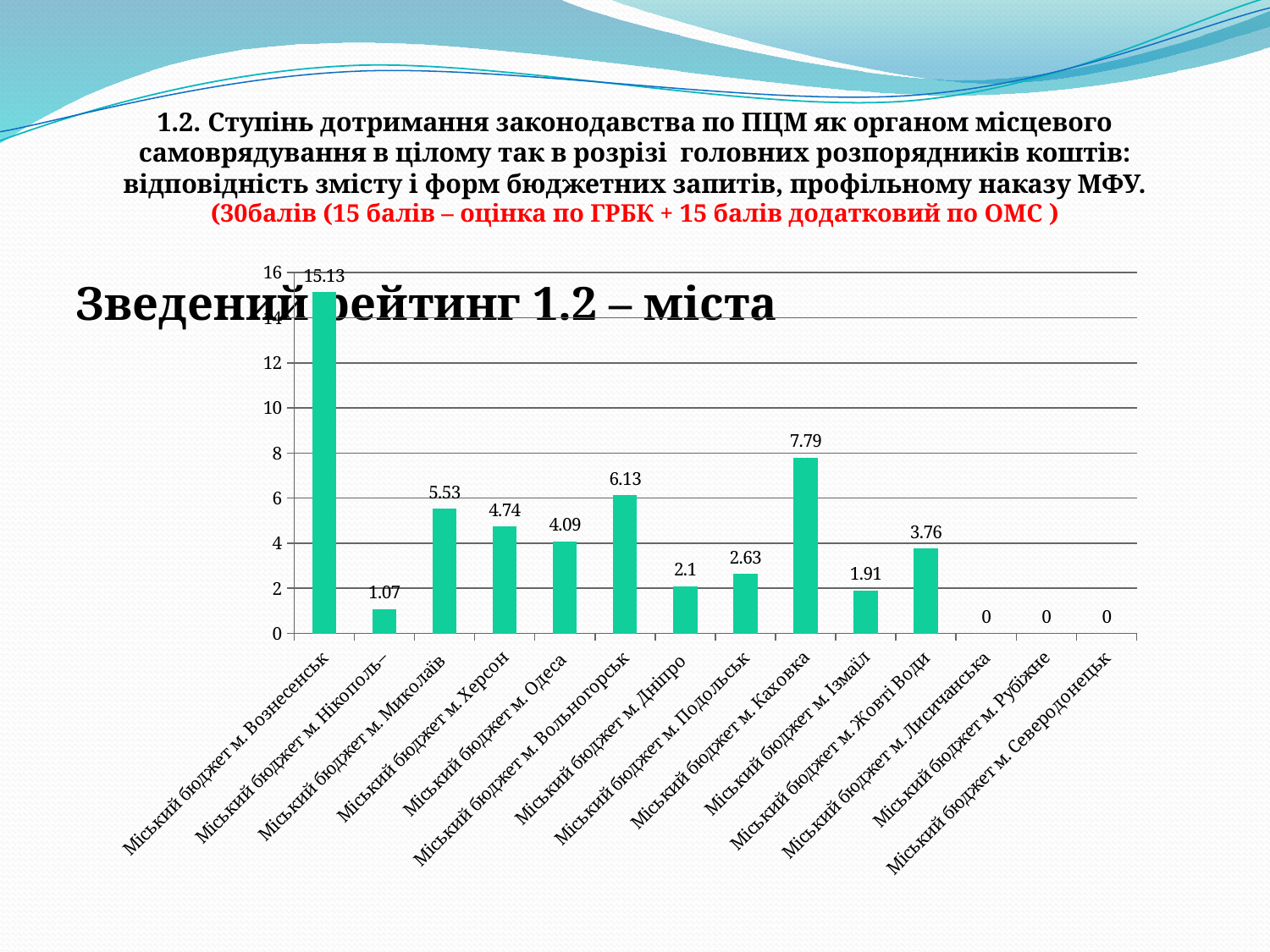

# 1.2. Ступінь дотримання законодавства по ПЦМ як органом місцевого самоврядування в цілому так в розрізі  головних розпорядників коштів: відповідність змісту і форм бюджетних запитів, профільному наказу МФУ. (30балів (15 балів – оцінка по ГРБК + 15 балів додатковий по ОМС )

### Chart

| Category |  |
|---|---|
| Міський бюджет м. Вознесенськ | 15.13 |
| Міський бюджет м. Нікополь– | 1.07 |
| Міський бюджет м. Миколаїв  | 5.53 |
| Міський бюджет м. Херсон | 4.74 |
| Міський бюджет м. Одеса  | 4.09 |
| Міський бюджет м. Вольногорськ | 6.13 |
| Міський бюджет м. Дніпро  | 2.1 |
| Міський бюджет м. Подольськ | 2.63 |
| Міський бюджет м. Каховка | 7.79 |
| Міський бюджет м. Ізмаїл | 1.9100000000000001 |
| Міський бюджет м. Жовті Води | 3.7600000000000002 |
|     Міський бюджет м. Лисичанська | 0.0 |
| Міський бюджет м. Рубіжне | 0.0 |
| Міський бюджет м. Северодонецьк | 0.0 |
Зведений рейтинг 1.2 – міста